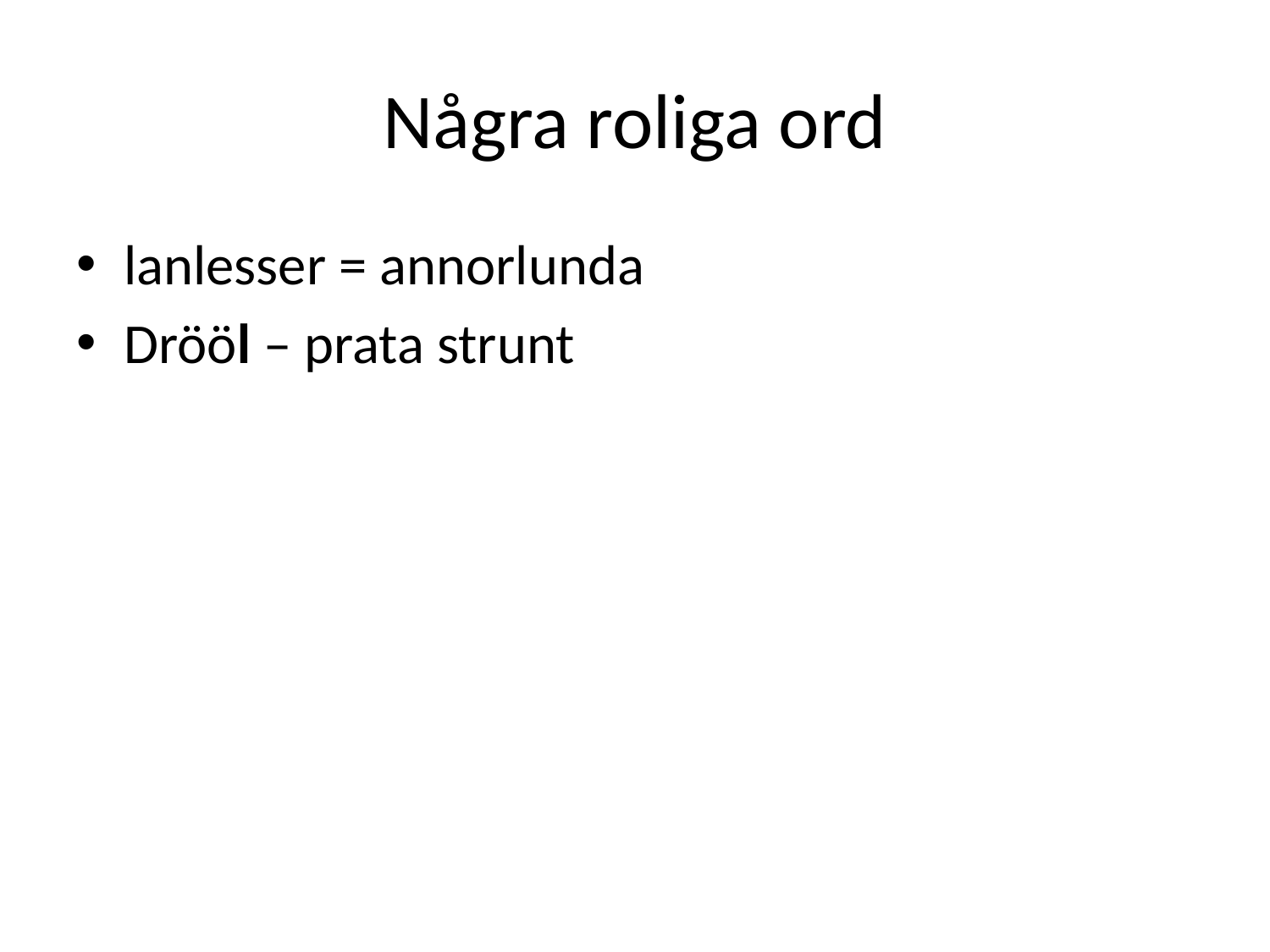

# Några roliga ord
lanlesser = annorlunda
Drööl – prata strunt